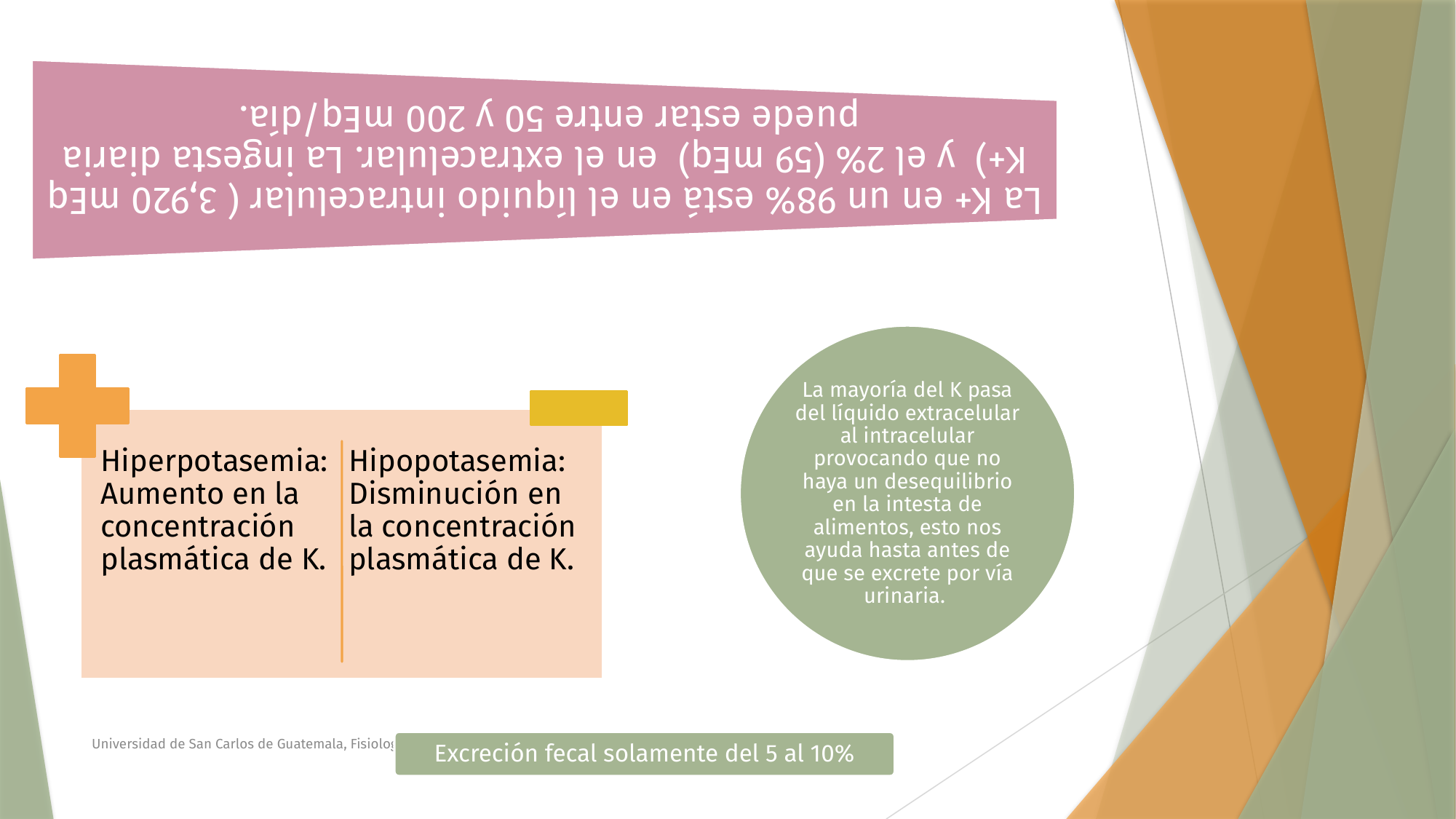

La K+ en un 98% está en el líquido intracelular ( 3,920 mEq K+)  y el 2% (59 mEq)  en el extracelular. La ingesta diaria puede estar entre 50 y 200 mEq/día.
La mayoría del K pasa del líquido extracelular al intracelular provocando que no haya un desequilibrio en la intesta de alimentos, esto nos ayuda hasta antes de que se excrete por vía urinaria.
Hiperpotasemia: Aumento en la concentración  plasmática de K.
Hipopotasemia: Disminución en la concentración plasmática de K.
Universidad de San Carlos de Guatemala, Fisiología Humana, Dr. Johnnathan Molina
Excreción fecal solamente del 5 al 10%